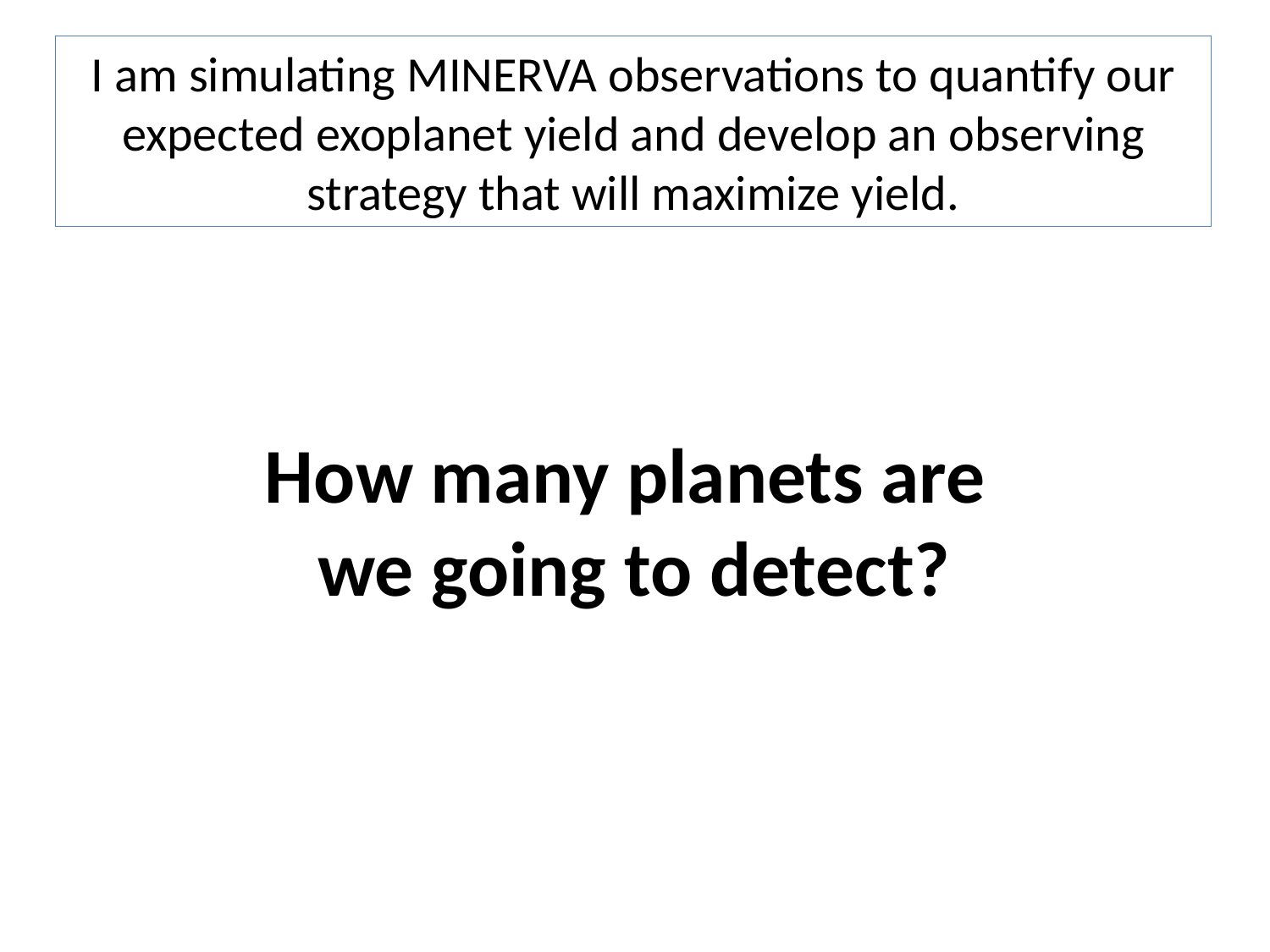

I am simulating MINERVA observations to quantify our expected exoplanet yield and develop an observing strategy that will maximize yield.
How many planets are
we going to detect?